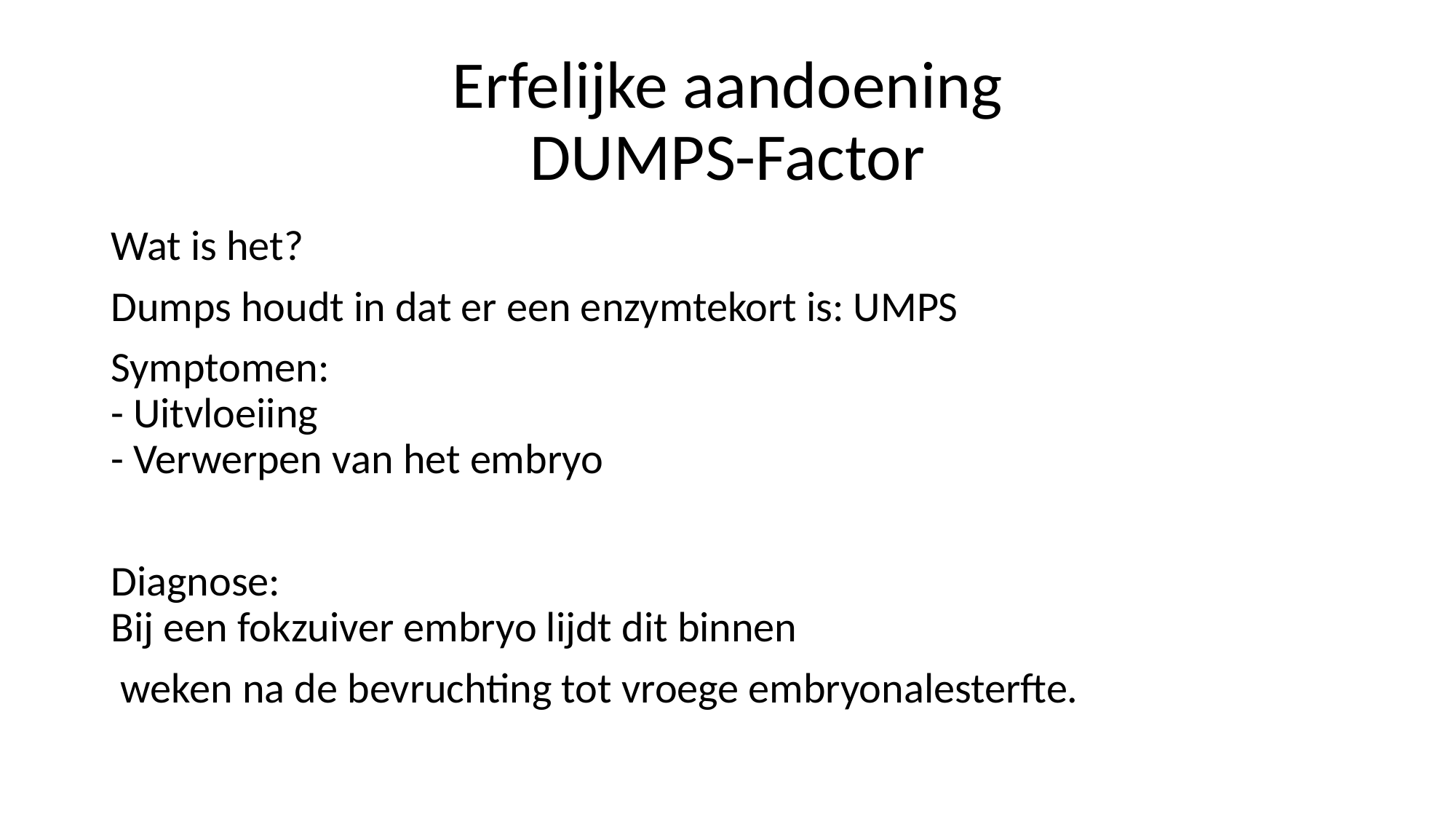

# Erfelijke aandoening DUMPS-Factor
Wat is het?
Dumps houdt in dat er een enzymtekort is: UMPS
Symptomen:
- Uitvloeiing
- Verwerpen van het embryo

Diagnose:
Bij een fokzuiver embryo lijdt dit binnen
 weken na de bevruchting tot vroege embryonalesterfte.